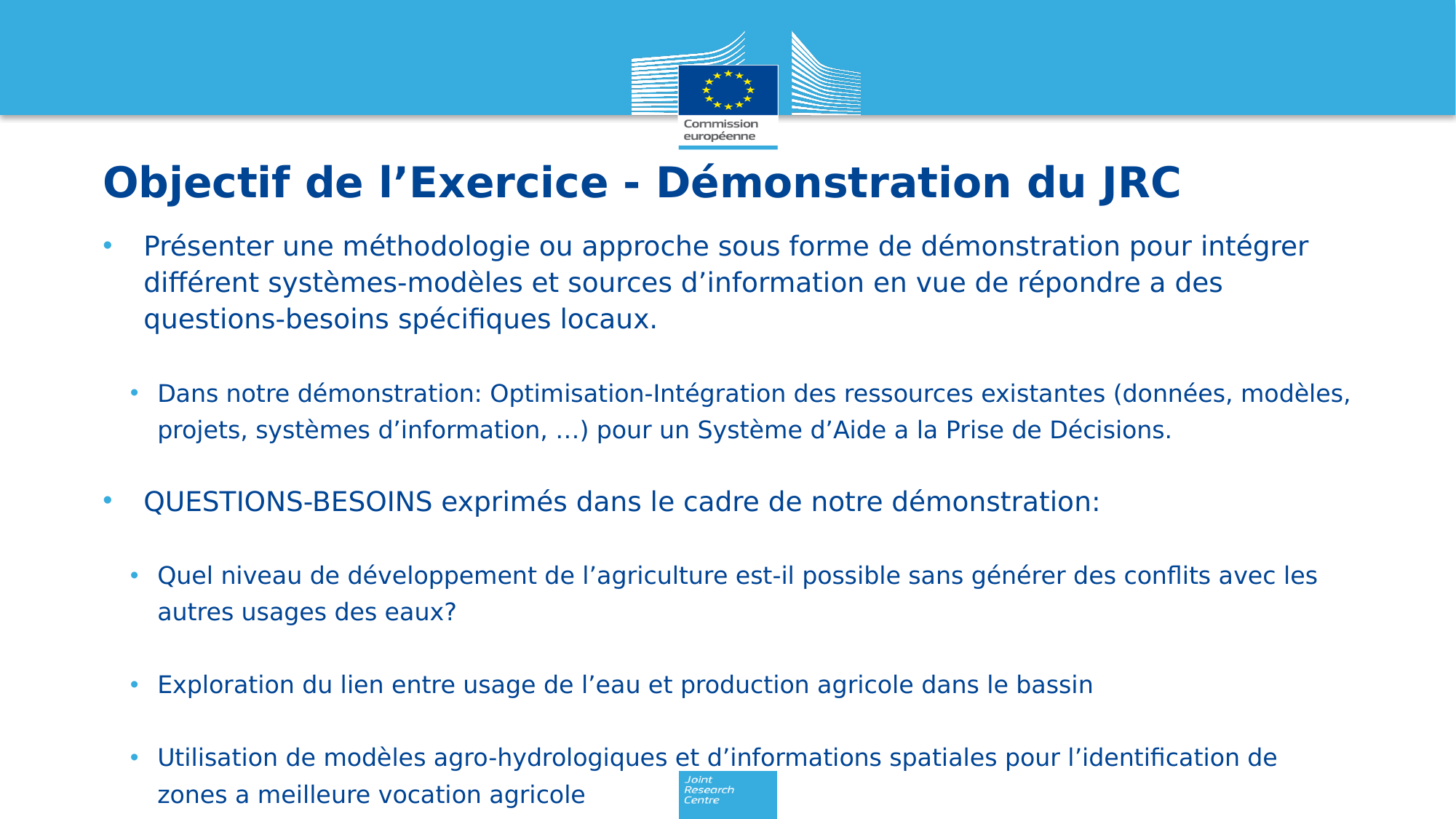

# Objectif de l’Exercice - Démonstration du JRC
Présenter une méthodologie ou approche sous forme de démonstration pour intégrer différent systèmes-modèles et sources d’information en vue de répondre a des questions-besoins spécifiques locaux.

Dans notre démonstration: Optimisation-Intégration des ressources existantes (données, modèles, projets, systèmes d’information, …) pour un Système d’Aide a la Prise de Décisions.

QUESTIONS-BESOINS exprimés dans le cadre de notre démonstration:

Quel niveau de développement de l’agriculture est-il possible sans générer des conflits avec les autres usages des eaux?

Exploration du lien entre usage de l’eau et production agricole dans le bassin

Utilisation de modèles agro-hydrologiques et d’informations spatiales pour l’identification de zones a meilleure vocation agricole